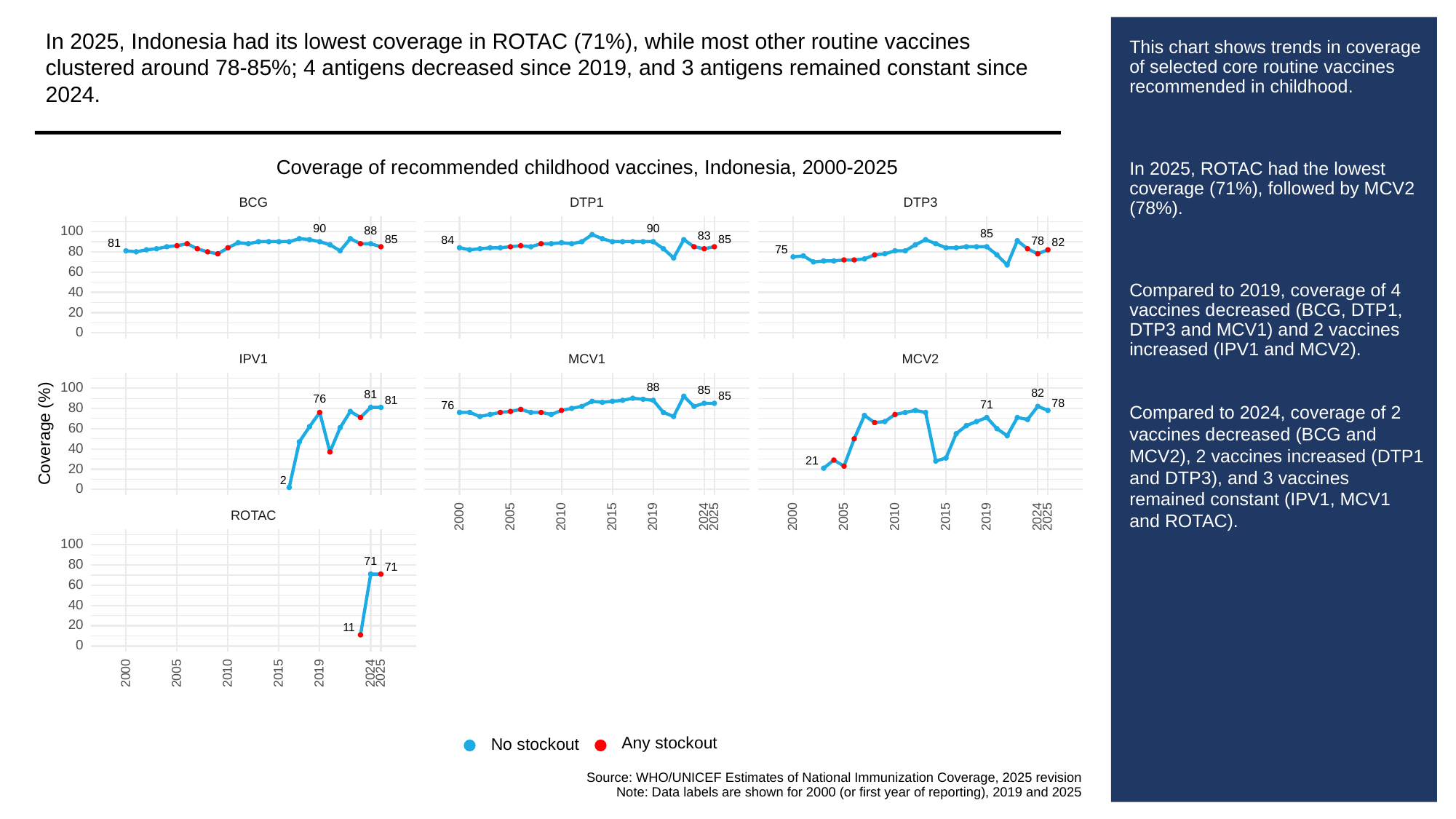

In 2025, Indonesia had its lowest coverage in ROTAC (71%), while most other routine vaccines clustered around 78-85%; 4 antigens decreased since 2019, and 3 antigens remained constant since 2024.
# This chart shows trends in coverage of selected core routine vaccines recommended in childhood.

In 2025, ROTAC had the lowest coverage (71%), followed by MCV2 (78%).

Compared to 2019, coverage of 4 vaccines decreased (BCG, DTP1, DTP3 and MCV1) and 2 vaccines increased (IPV1 and MCV2).

Compared to 2024, coverage of 2 vaccines decreased (BCG and MCV2), 2 vaccines increased (DTP1 and DTP3), and 3 vaccines remained constant (IPV1, MCV1 and ROTAC).

Coverage of recommended childhood vaccines, Indonesia, 2000-2025
BCG
DTP3
DTP1

90
90
100
88
85

83

85
85

84
78

82

81

75

80

60

40

20

0

MCV1
MCV2
IPV1

100
88
85

82
81
85

76

81

78

71

76
80

60

Coverage (%)

40

21

20

2

0

ROTAC
2000
2005
2010
2015
2019
2024
2025
2000
2005
2010
2015
2019
2024
2025

100

71
80
71

60

40

20
11

0

2000
2005
2010
2015
2019
2024
2025
Any stockout
No stockout

Source: WHO/UNICEF Estimates of National Immunization Coverage, 2025 revision
Note: Data labels are shown for 2000 (or first year of reporting), 2019 and 2025